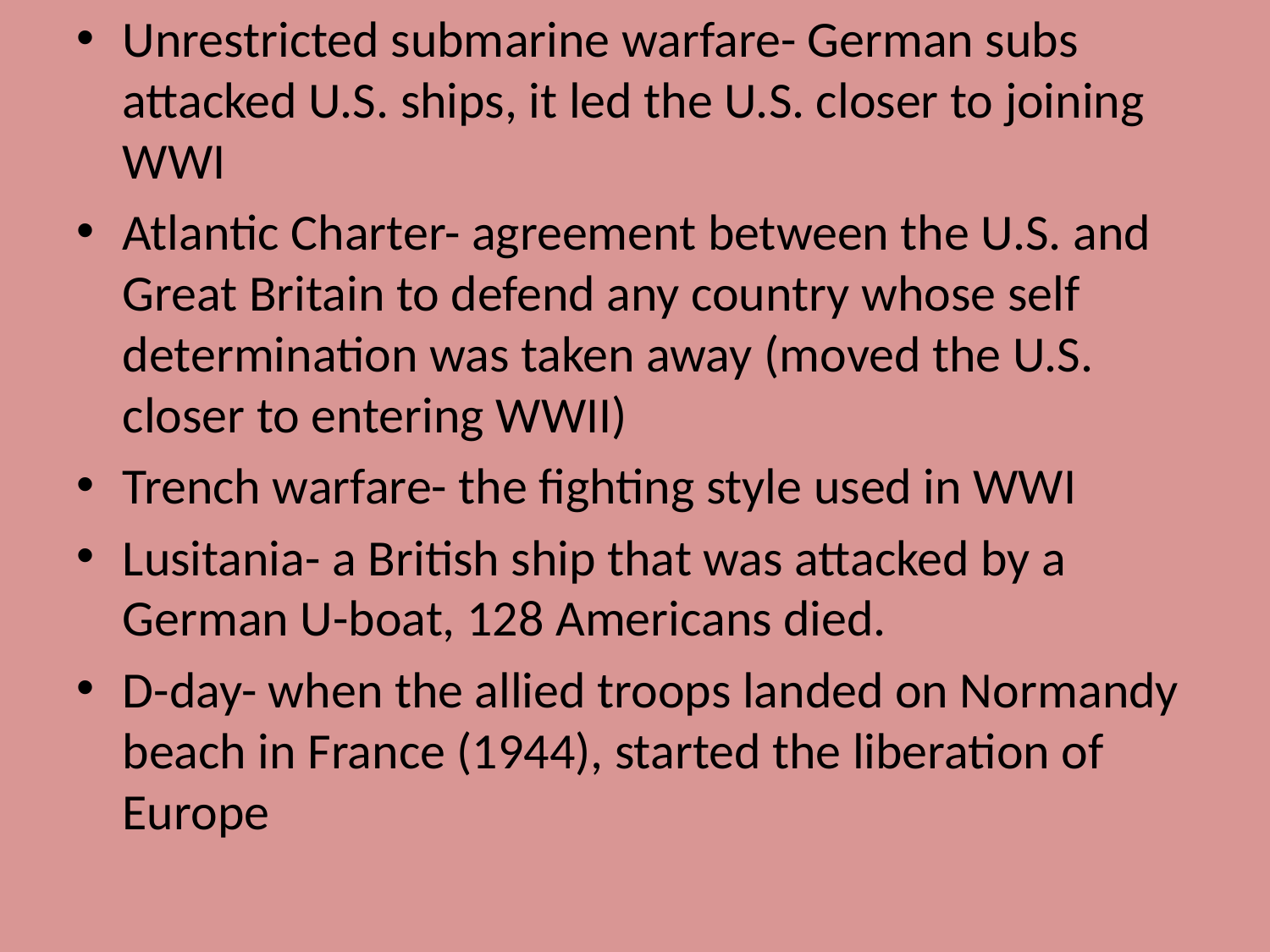

Unrestricted submarine warfare- German subs attacked U.S. ships, it led the U.S. closer to joining WWI
Atlantic Charter- agreement between the U.S. and Great Britain to defend any country whose self determination was taken away (moved the U.S. closer to entering WWII)
Trench warfare- the fighting style used in WWI
Lusitania- a British ship that was attacked by a German U-boat, 128 Americans died.
D-day- when the allied troops landed on Normandy beach in France (1944), started the liberation of Europe